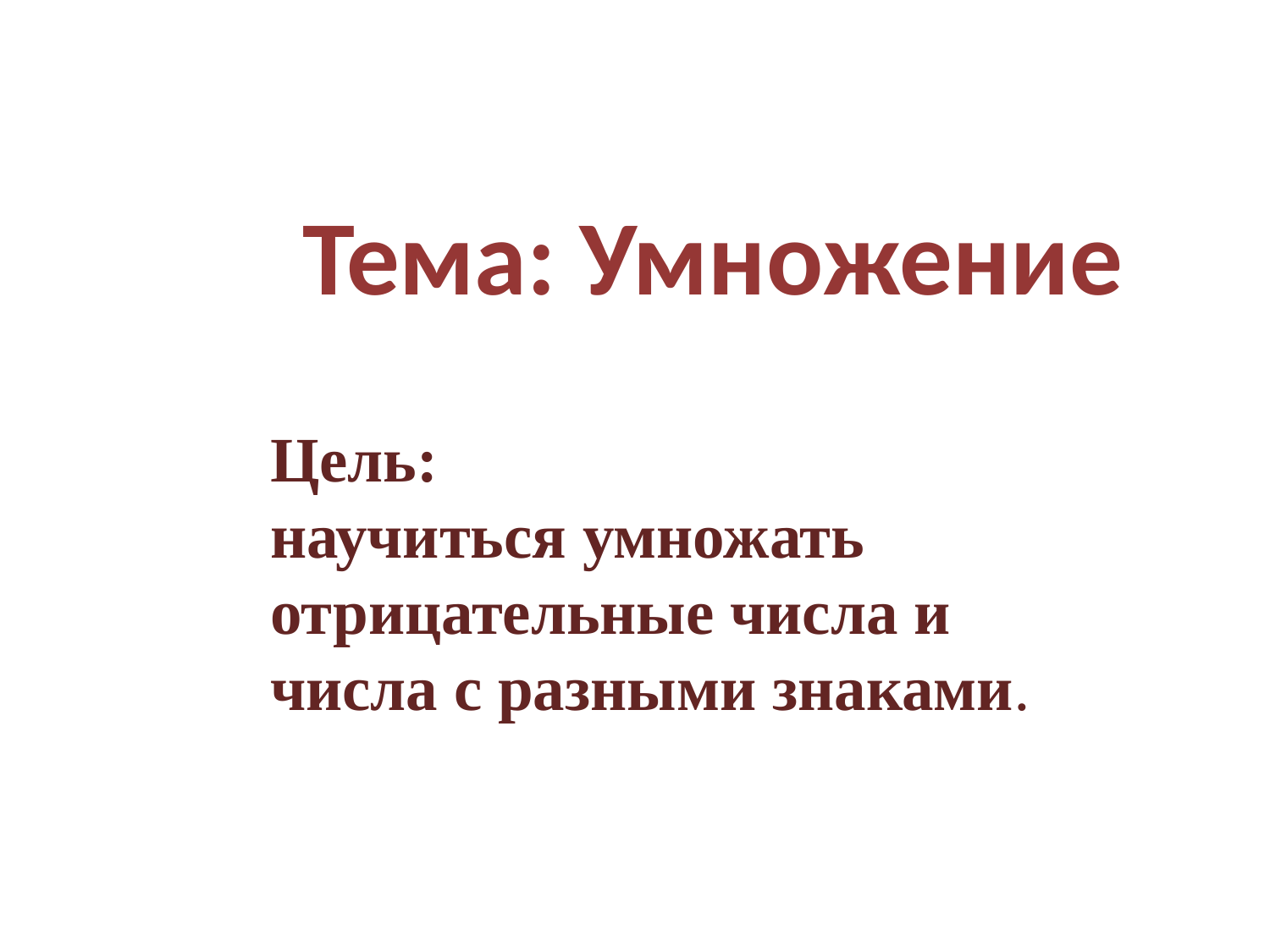

# Тема: Умножение
Цель:
научиться умножать отрицательные числа и числа с разными знаками.